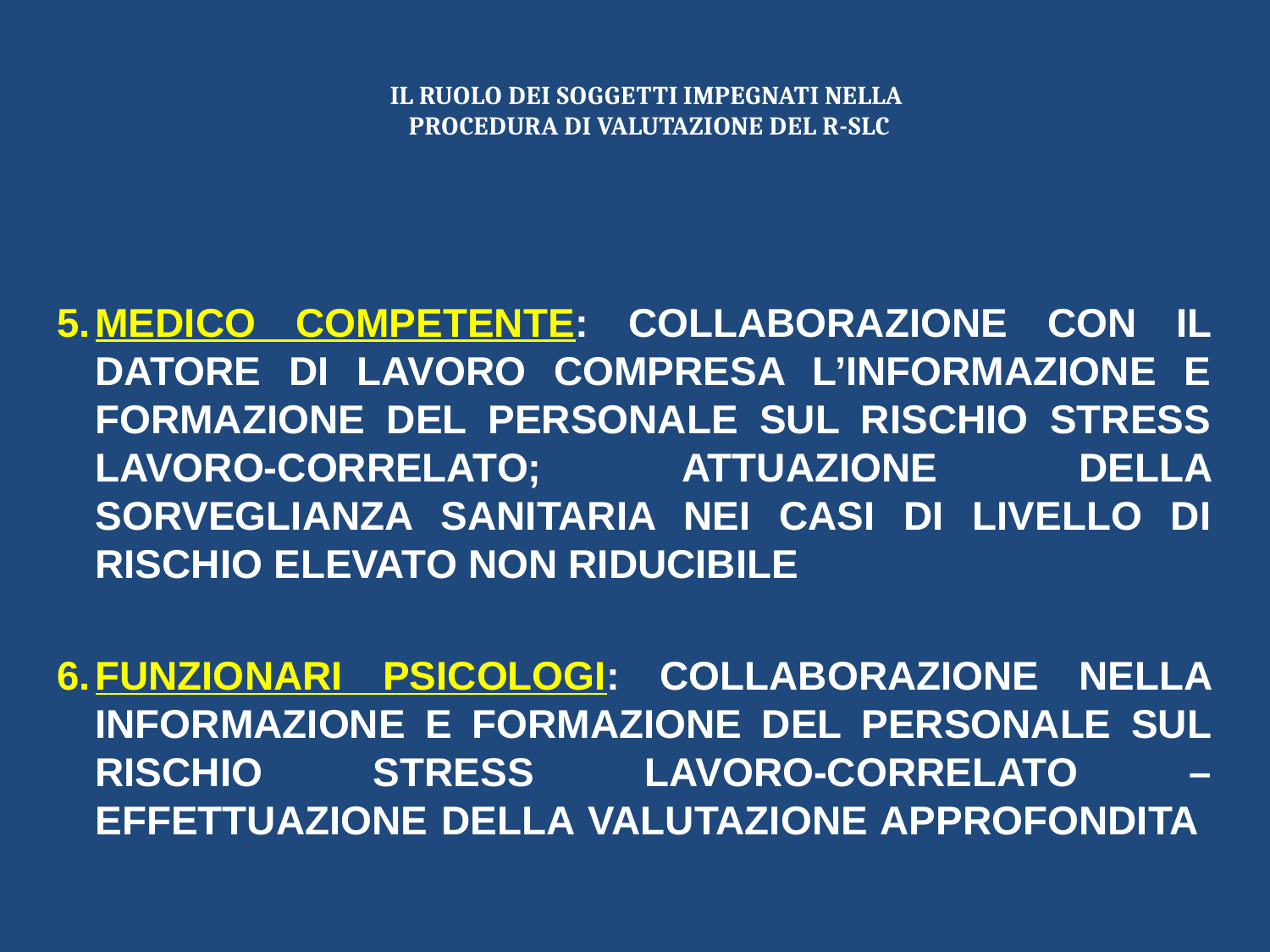

# IL RUOLO DEI SOGGETTI IMPEGNATI NELLA PROCEDURA DI VALUTAZIONE DEL R-SLC
MEDICO COMPETENTE: COLLABORAZIONE CON IL DATORE DI LAVORO COMPRESA L’INFORMAZIONE E FORMAZIONE DEL PERSONALE SUL RISCHIO STRESS LAVORO-CORRELATO; ATTUAZIONE DELLA SORVEGLIANZA SANITARIA NEI CASI DI LIVELLO DI RISCHIO ELEVATO NON RIDUCIBILE

FUNZIONARI PSICOLOGI: COLLABORAZIONE NELLA INFORMAZIONE E FORMAZIONE DEL PERSONALE SUL RISCHIO STRESS LAVORO-CORRELATO – EFFETTUAZIONE DELLA VALUTAZIONE APPROFONDITA